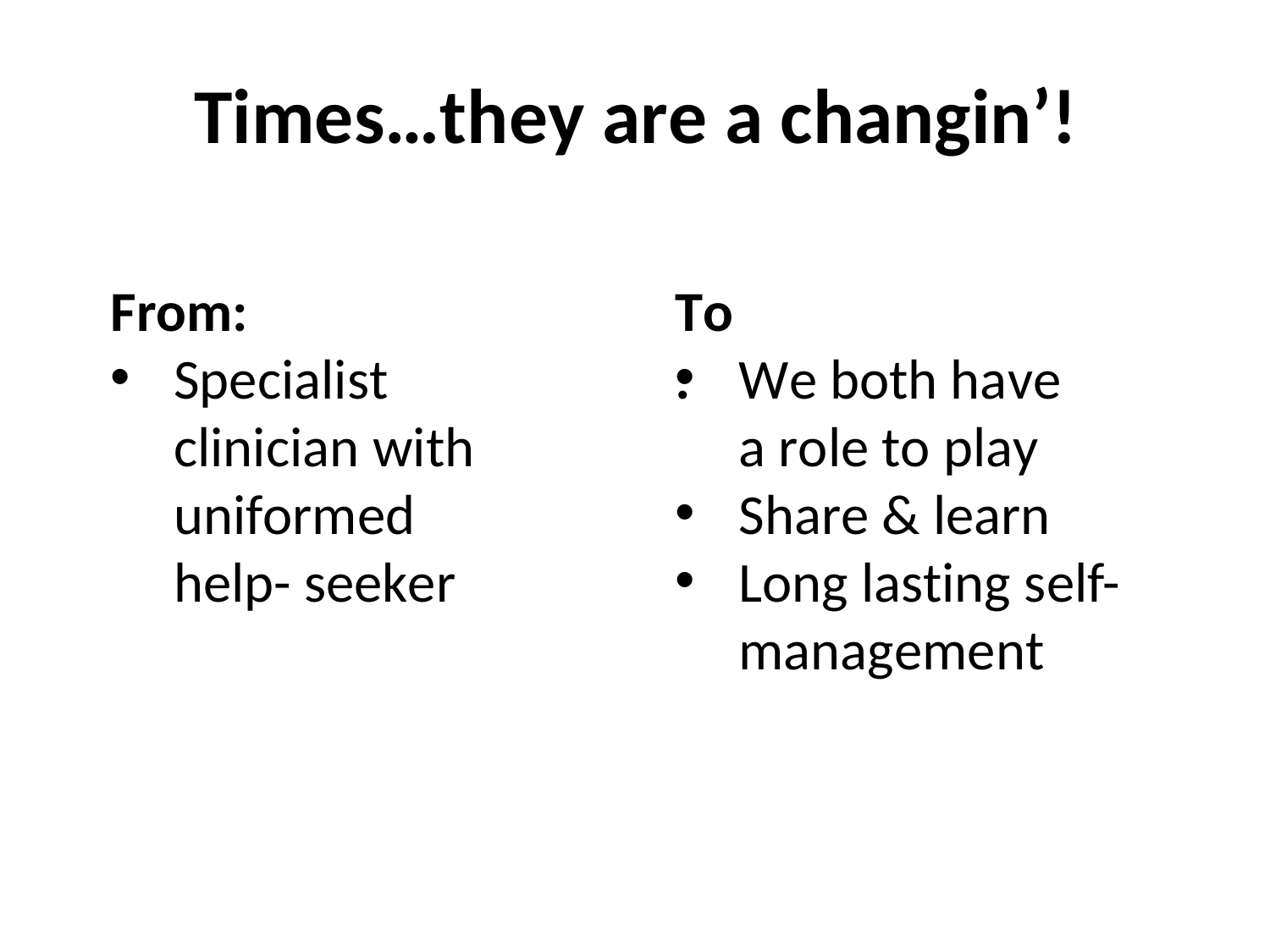

# Times…they are a changin’!
From:
Specialist clinician with uniformed help- seeker
To:
We both have a role to play
Share & learn
Long lasting self- management